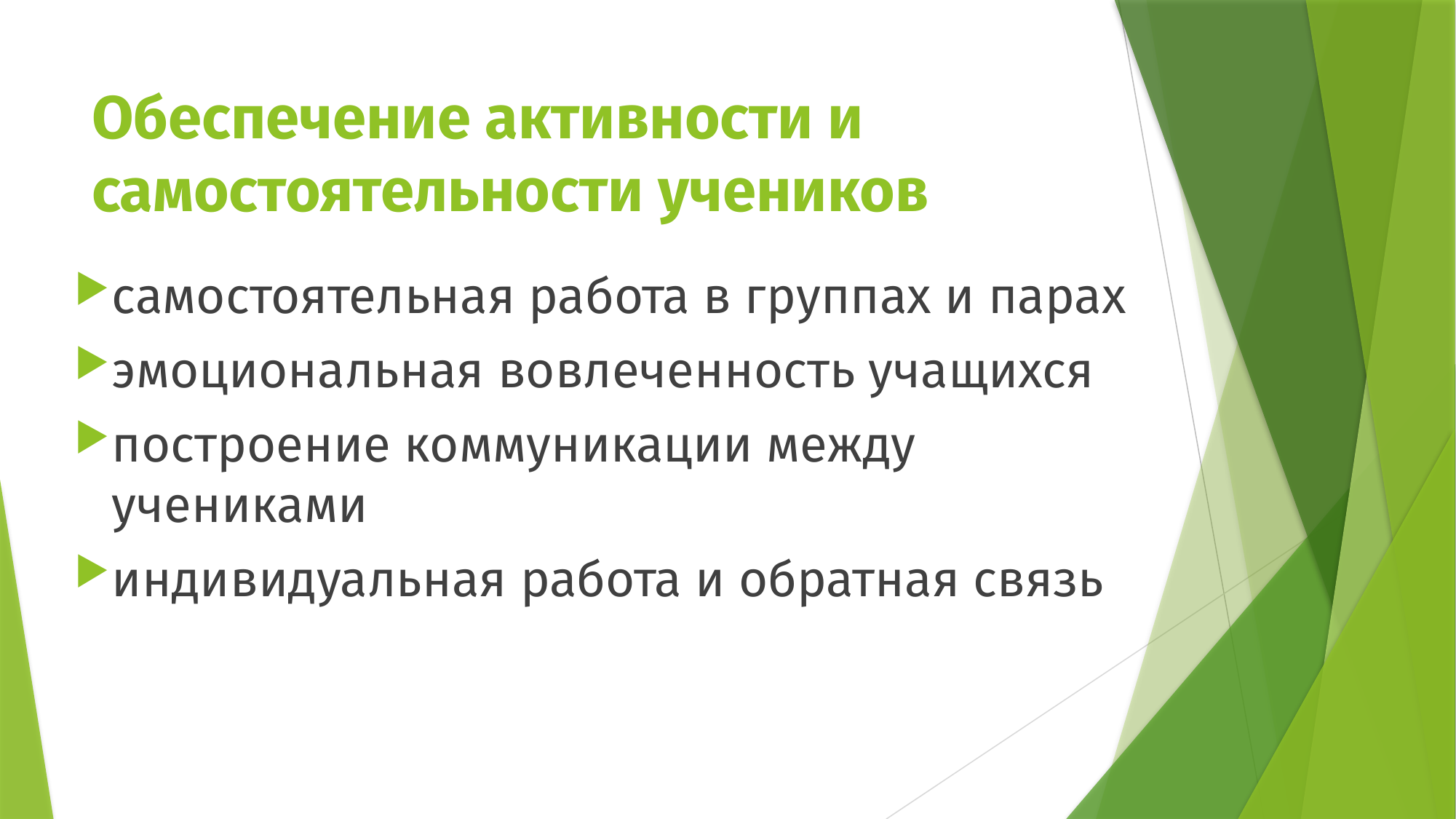

# Обеспечение активности и самостоятельности учеников
самостоятельная работа в группах и парах
эмоциональная вовлеченность учащихся
построение коммуникации между учениками
индивидуальная работа и обратная связь